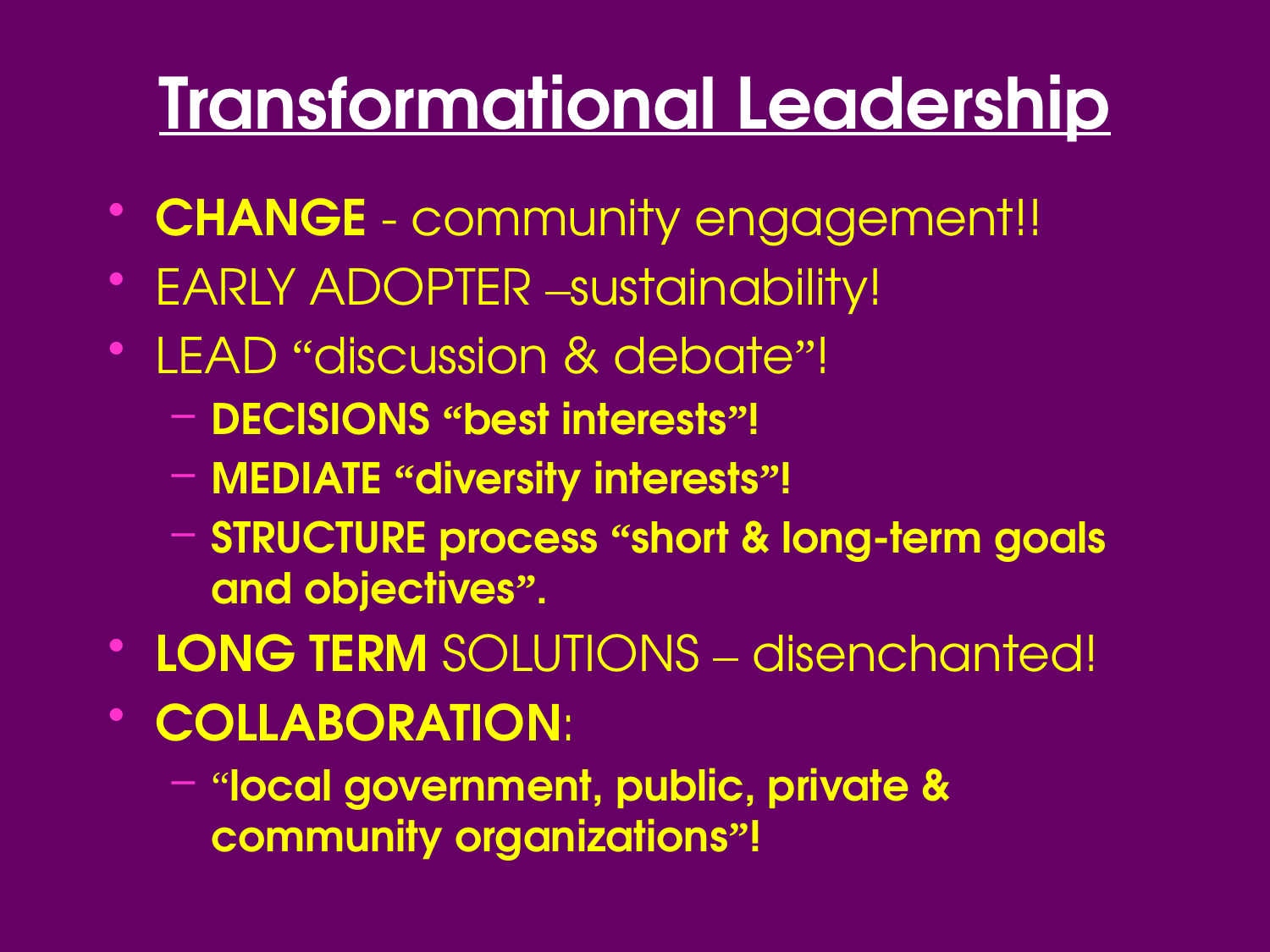

# Transformational Leadership
CHANGE - community engagement!!
EARLY ADOPTER –sustainability!
LEAD “discussion & debate”!
DECISIONS “best interests”!
MEDIATE “diversity interests”!
STRUCTURE process “short & long-term goals and objectives”.
LONG TERM SOLUTIONS – disenchanted!
COLLABORATION:
“local government, public, private & community organizations”!